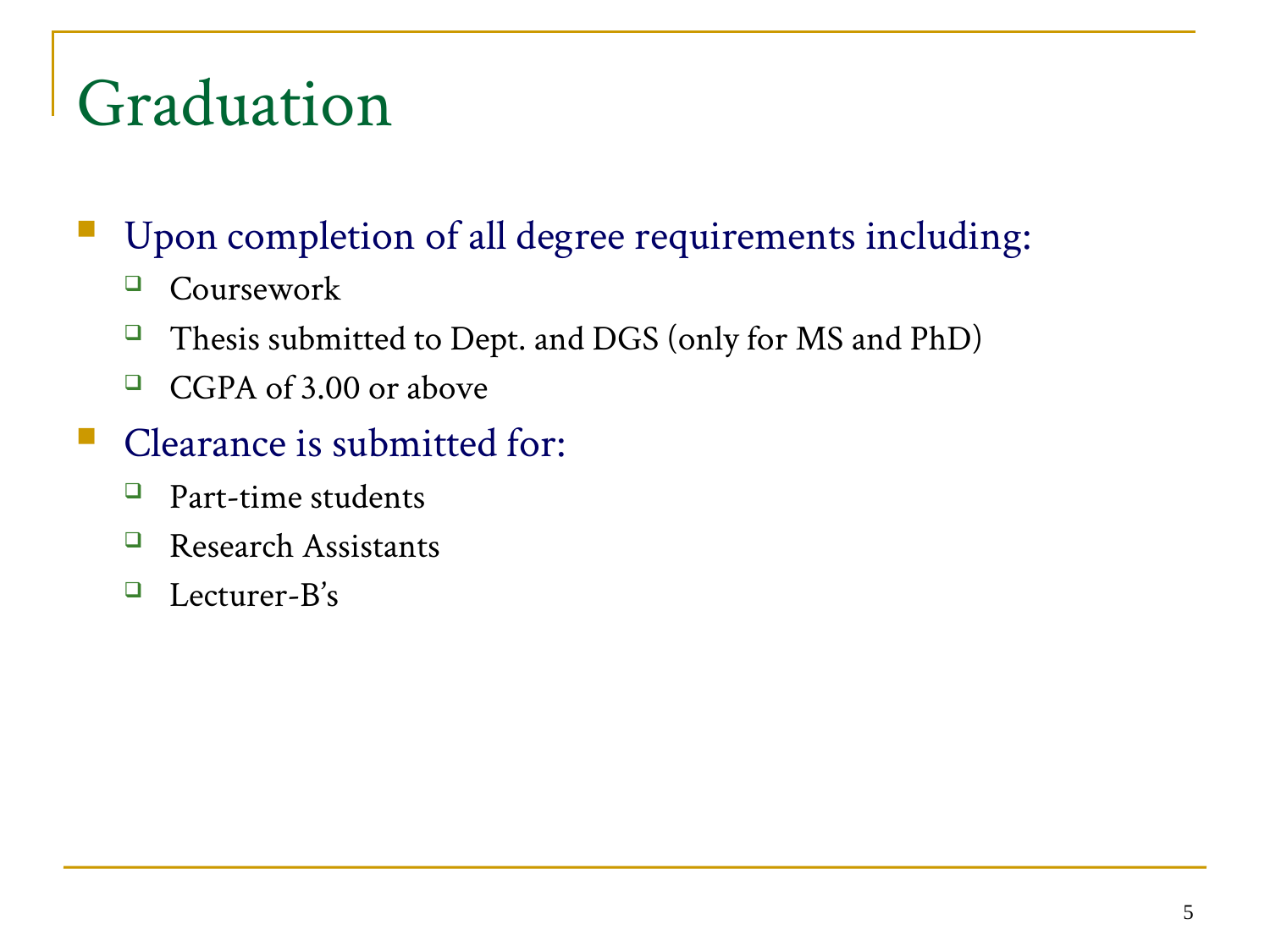

# Graduation
Upon completion of all degree requirements including:
Coursework
Thesis submitted to Dept. and DGS (only for MS and PhD)
CGPA of 3.00 or above
Clearance is submitted for:
Part-time students
Research Assistants
Lecturer-B’s

5